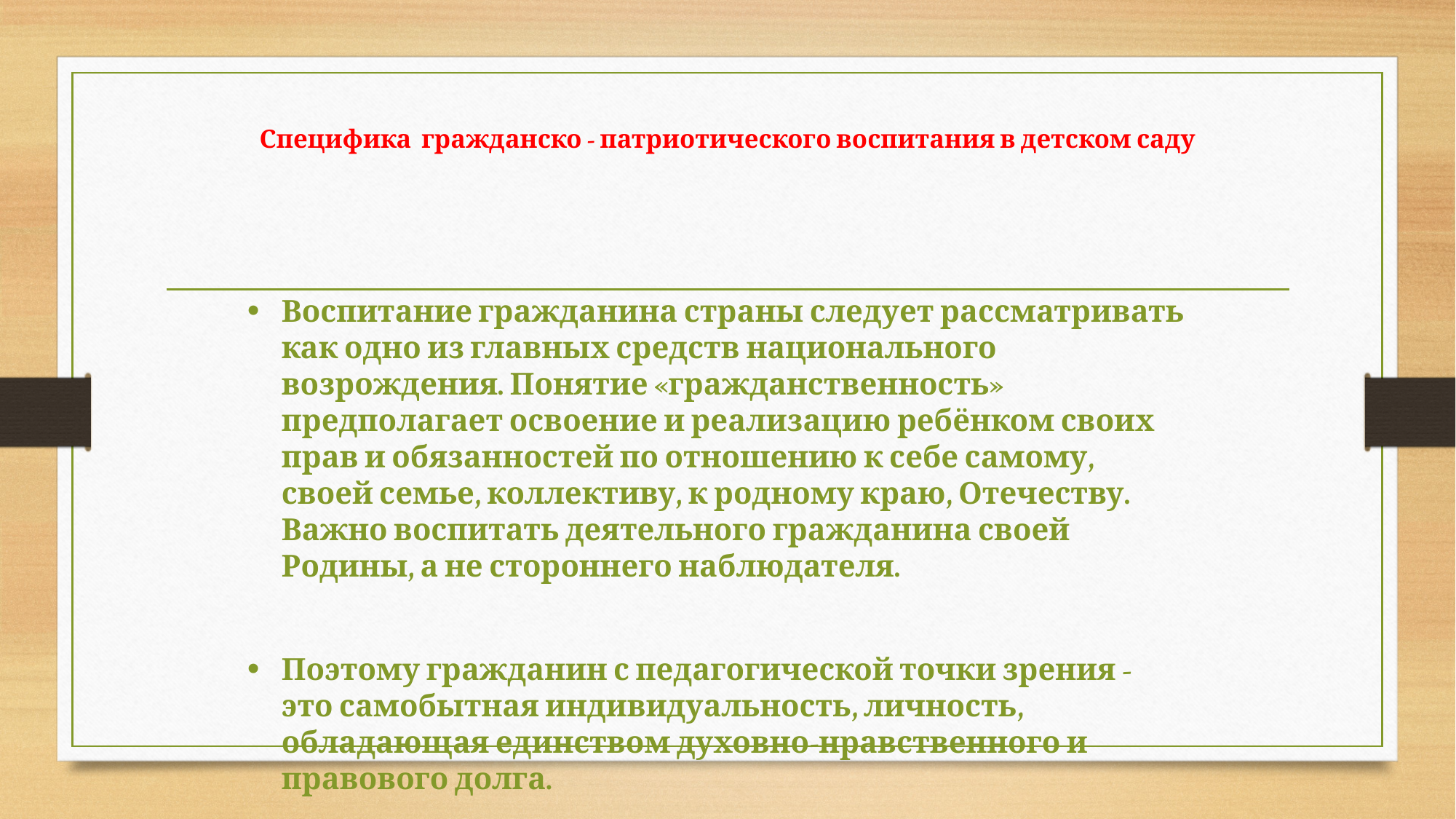

# Специфика  гражданско - патриотического воспитания в детском саду

Воспитание гражданина страны следует рассматривать как одно из главных средств национального возрождения. Понятие «гражданственность» предполагает освоение и реализацию ребёнком своих прав и обязанностей по отношению к себе самому, своей семье, коллективу, к родному краю, Отечеству. Важно воспитать деятельного гражданина своей Родины, а не стороннего наблюдателя.

Поэтому гражданин с педагогической точки зрения - это самобытная индивидуальность, личность, обладающая единством духовно-нравственного и правового долга.